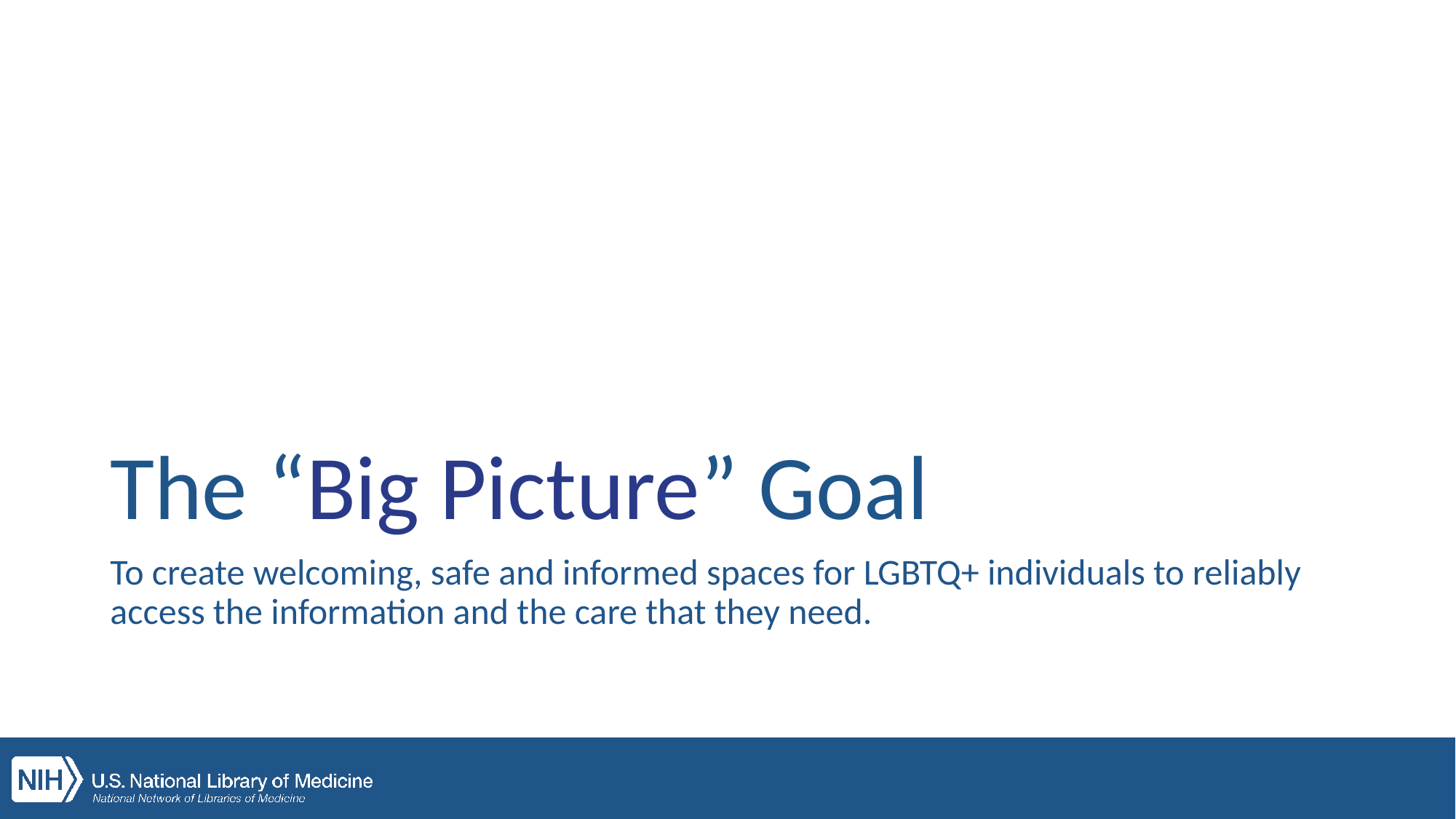

# The “Big Picture” Goal
To create welcoming, safe and informed spaces for LGBTQ+ individuals to reliably access the information and the care that they need.